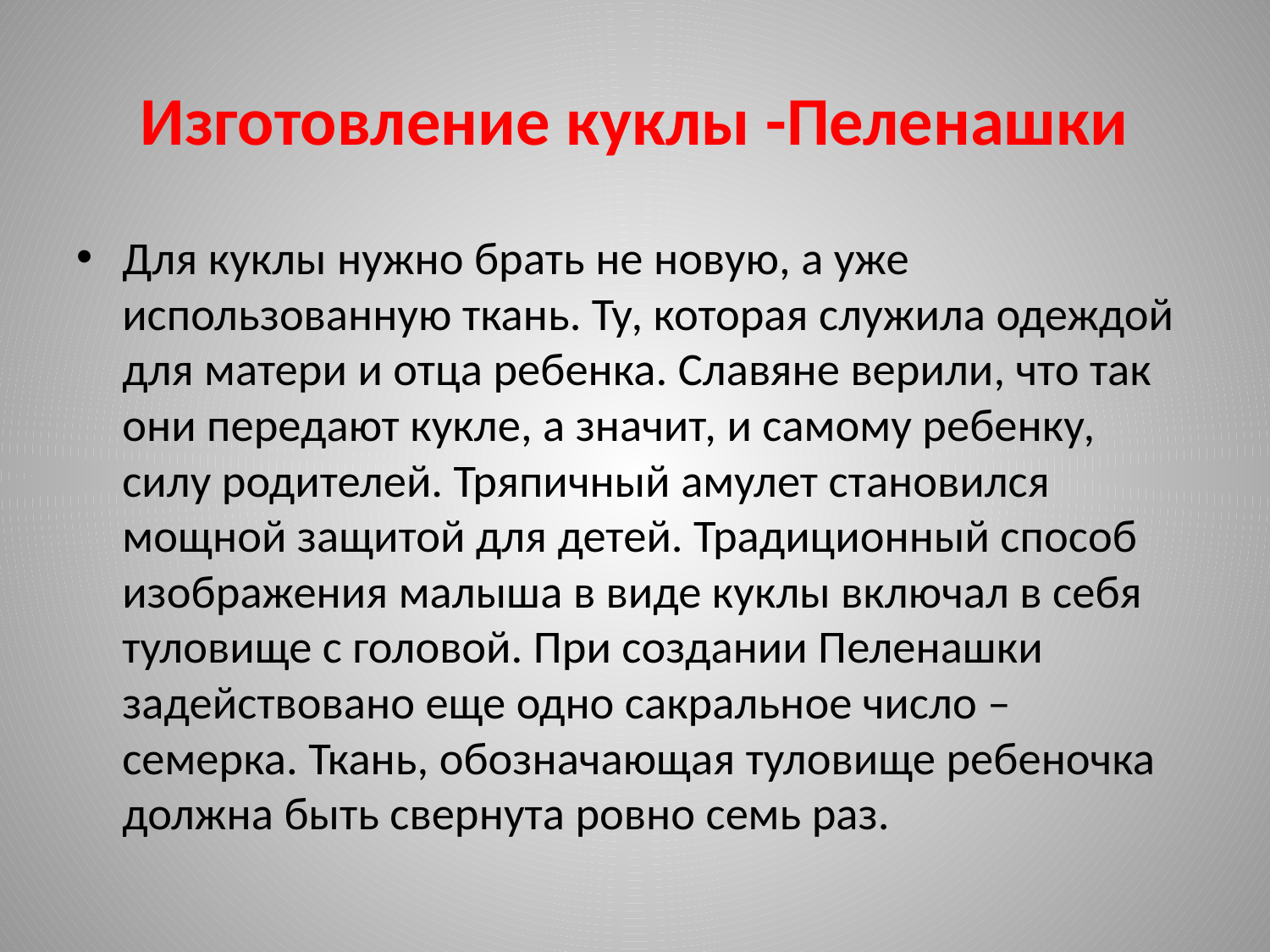

# Изготовление куклы -Пеленашки
Для куклы нужно брать не новую, а уже использованную ткань. Ту, которая служила одеждой для матери и отца ребенка. Славяне верили, что так они передают кукле, а значит, и самому ребенку, силу родителей. Тряпичный амулет становился мощной защитой для детей. Традиционный способ изображения малыша в виде куклы включал в себя  туловище с головой. При создании Пеленашки задействовано еще одно сакральное число – семерка. Ткань, обозначающая туловище ребеночка должна быть свернута ровно семь раз.